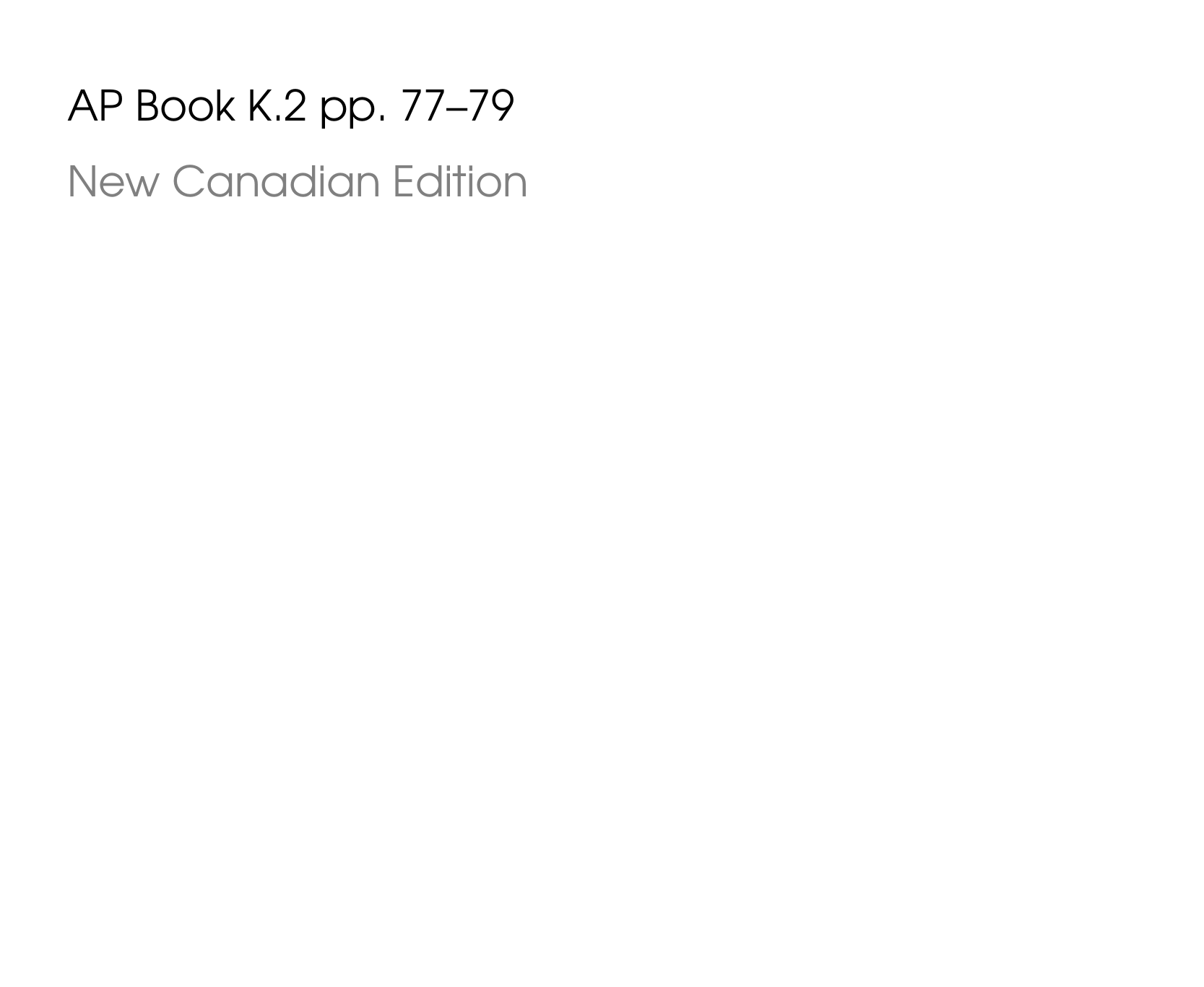

AP Book K.2 pp. 77–79
New Canadian Edition